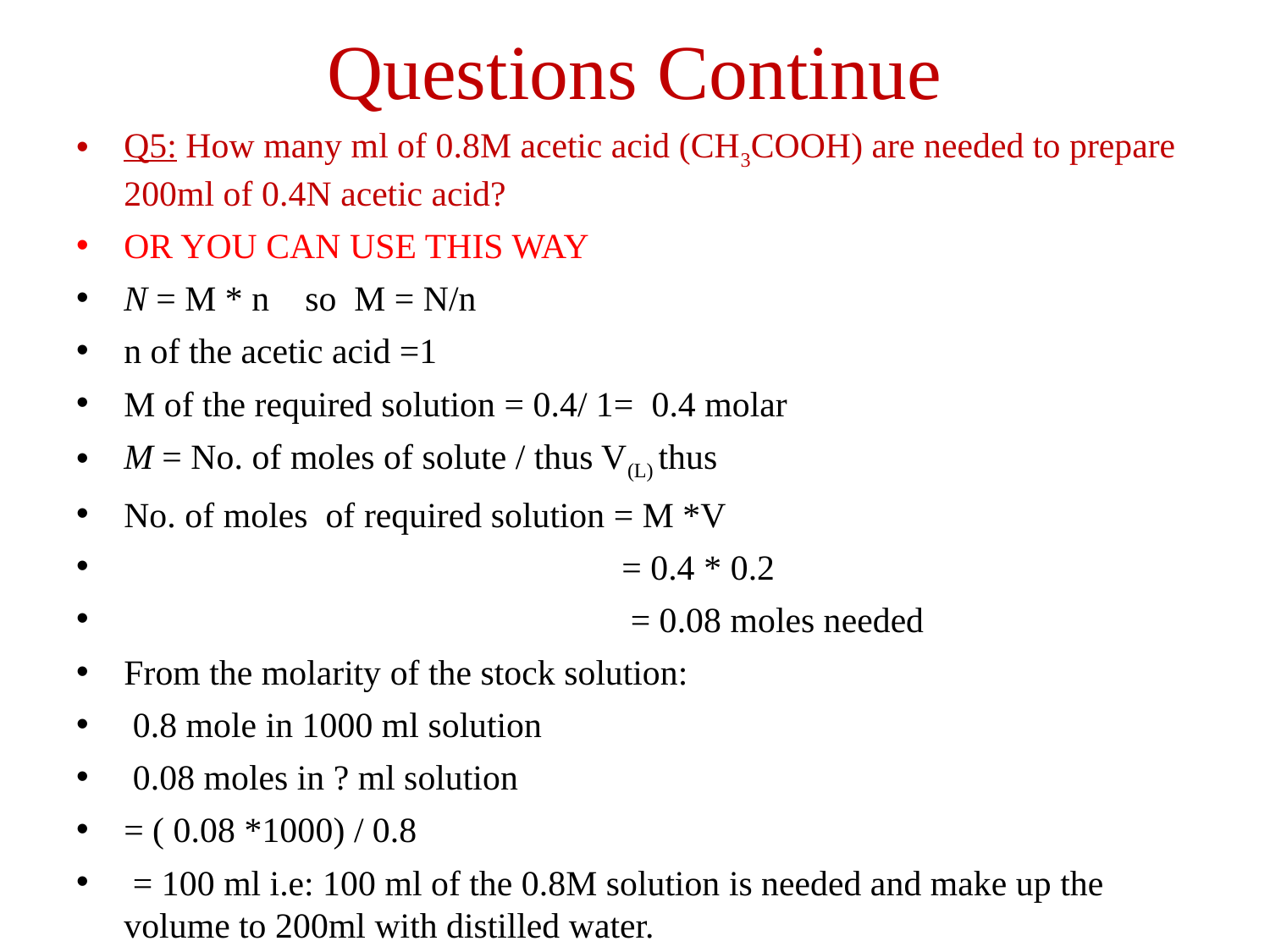

# Questions Continue
Q5: How many ml of 0.8M acetic acid (CH3COOH) are needed to prepare 200ml of 0.4N acetic acid?
OR YOU CAN USE THIS WAY
N = M * n    so  M = N/n
n of the acetic acid =1
M of the required solution = 0.4/ 1=  0.4 molar
M = No. of moles of solute / thus V(L) thus
No. of moles  of required solution = M *V
                                                        = 0.4 * 0.2
                                                         = 0.08 moles needed
From the molarity of the stock solution:
 0.8 mole in 1000 ml solution
 0.08 moles in ? ml solution
= ( 0.08 *1000) / 0.8
 = 100 ml i.e: 100 ml of the 0.8M solution is needed and make up the volume to 200ml with distilled water.